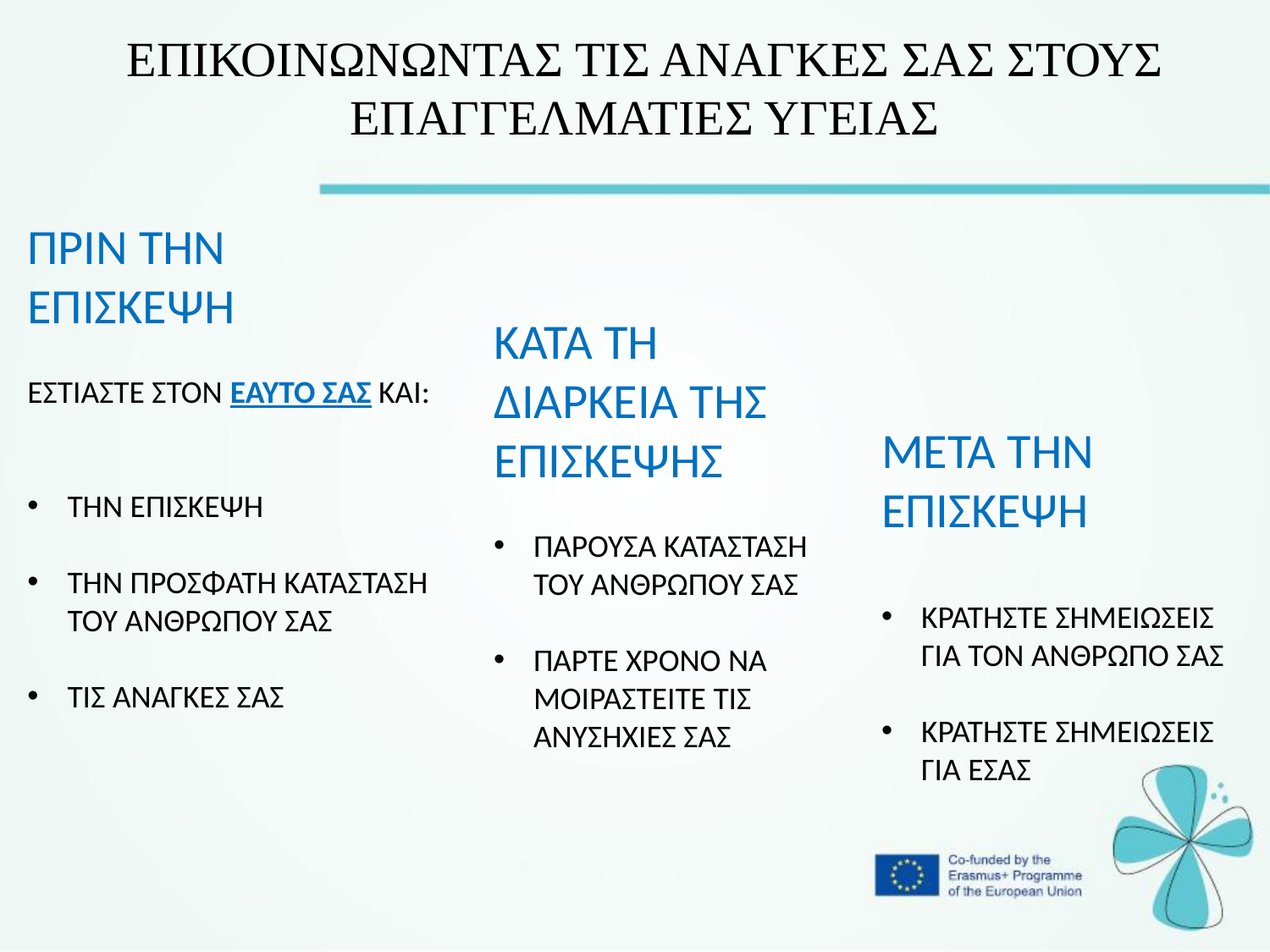

ΕΠΙΚΟΙΝΩΝΩΝΤΑΣ ΤΙΣ ΑΝΑΓΚΕΣ ΣΑΣ ΣΤΟΥΣ ΕΠΑΓΓΕΛΜΑΤΙΕΣ ΥΓΕΙΑΣ
ΠΡΙΝ ΤΗΝ ΕΠΙΣΚΕΨΗ

ΕΣΤΙΑΣΤΕ ΣΤΟΝ ΕΑΥΤΟ ΣΑΣ ΚΑΙ:
ΤΗΝ ΕΠΙΣΚΕΨΗ

ΤΗΝ ΠΡΟΣΦΑΤΗ ΚΑΤΑΣΤΑΣΗ ΤΟΥ ΑΝΘΡΩΠΟΥ ΣΑΣ

ΤΙΣ ΑΝΑΓΚΕΣ ΣΑΣ

ΚΑΤΑ ΤΗ ΔΙΑΡΚΕΙΑ ΤΗΣ ΕΠΙΣΚΕΨΗΣ

ΠΑΡΟΥΣΑ ΚΑΤΑΣΤΑΣΗ ΤΟΥ ΑΝΘΡΩΠΟΥ ΣΑΣ

ΠΑΡΤΕ ΧΡΟΝΟ ΝΑ ΜΟΙΡΑΣΤΕΙΤΕ ΤΙΣ ΑΝΥΣΗΧΙΕΣ ΣΑΣ
ΜΕΤΑ ΤΗΝ ΕΠΙΣΚΕΨΗ
ΚΡΑΤΗΣΤΕ ΣΗΜΕΙΩΣΕΙΣ ΓΙΑ ΤΟΝ ΑΝΘΡΩΠΟ ΣΑΣ

ΚΡΑΤΗΣΤΕ ΣΗΜΕΙΩΣΕΙΣ ΓΙΑ ΕΣΑΣ